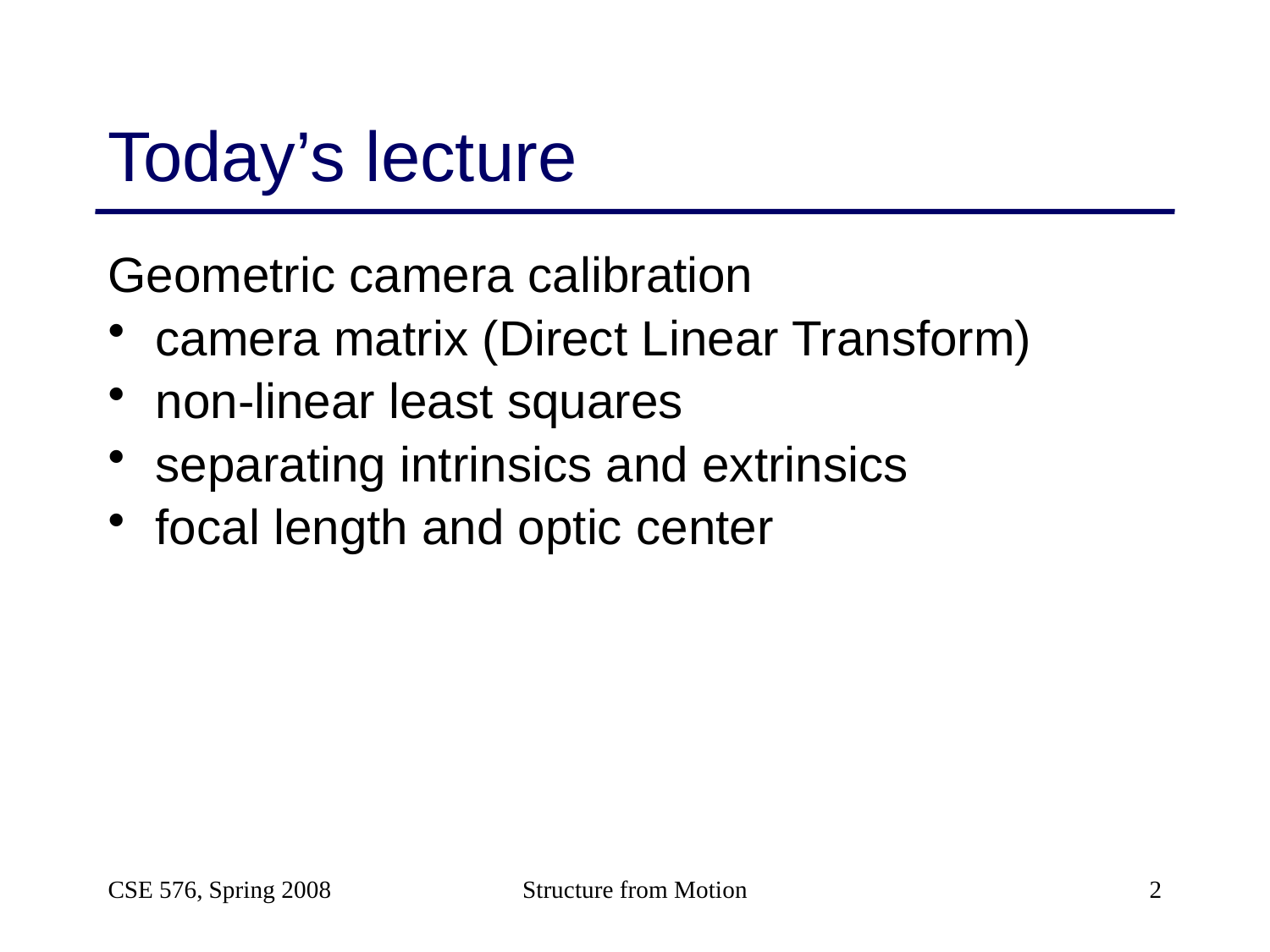

# Today’s lecture
Geometric camera calibration
camera matrix (Direct Linear Transform)
non-linear least squares
separating intrinsics and extrinsics
focal length and optic center
CSE 576, Spring 2008
Structure from Motion
2